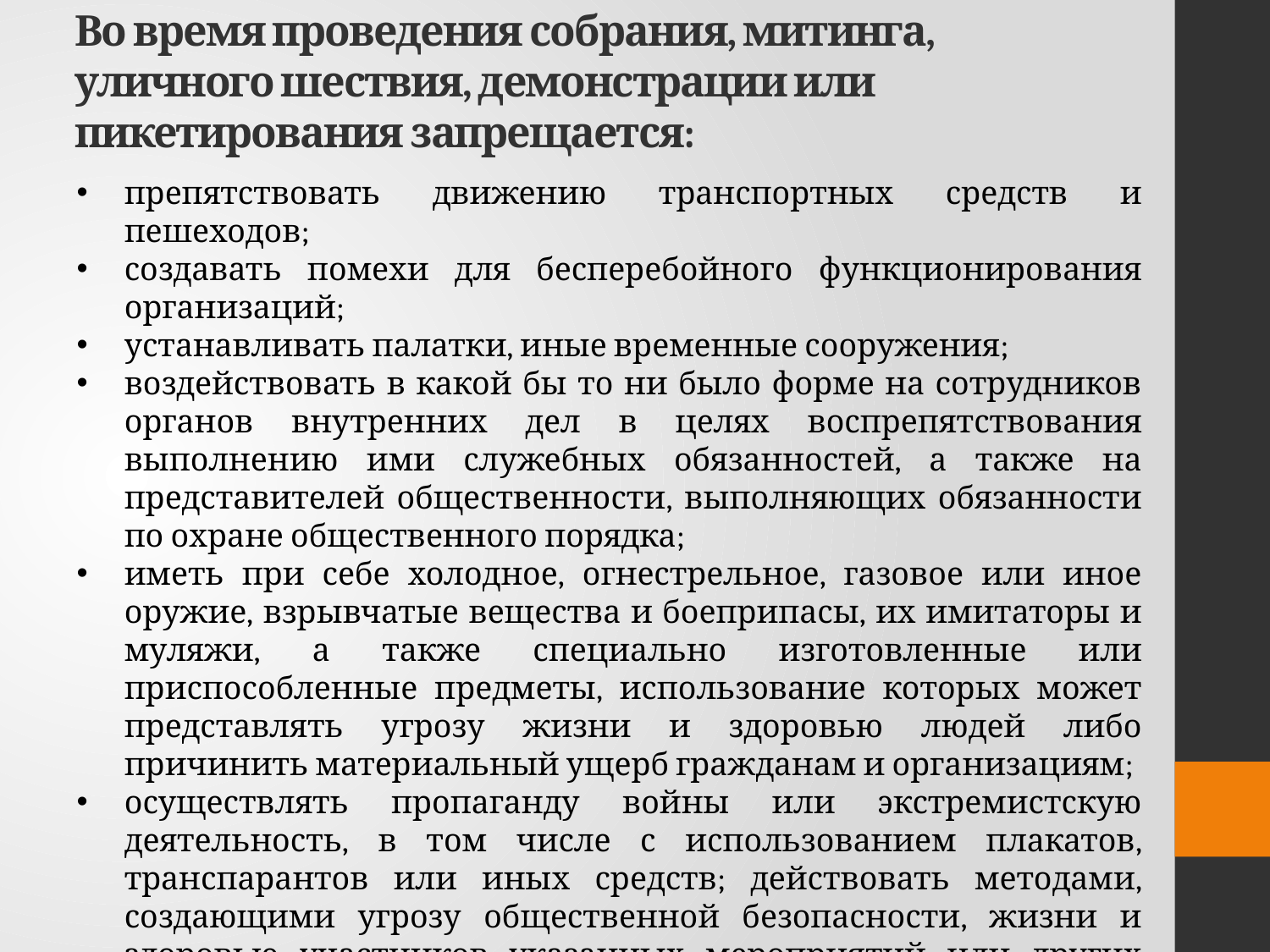

# Во время проведения собрания, митинга, уличного шествия, демонстрации или пикетирования запрещается:
препятствовать движению транспортных средств и пешеходов;
создавать помехи для бесперебойного функционирования организаций;
устанавливать палатки, иные временные сооружения;
воздействовать в какой бы то ни было форме на сотрудников органов внутренних дел в целях воспрепятствования выполнению ими служебных обязанностей, а также на представителей общественности, выполняющих обязанности по охране общественного порядка;
иметь при себе холодное, огнестрельное, газовое или иное оружие, взрывчатые вещества и боеприпасы, их имитаторы и муляжи, а также специально изготовленные или приспособленные предметы, использование которых может представлять угрозу жизни и здоровью людей либо причинить материальный ущерб гражданам и организациям;
осуществлять пропаганду войны или экстремистскую деятельность, в том числе с использованием плакатов, транспарантов или иных средств; действовать методами, создающими угрозу общественной безопасности, жизни и здоровью участников указанных мероприятий или других лиц, либо скрывать свои лица под масками;